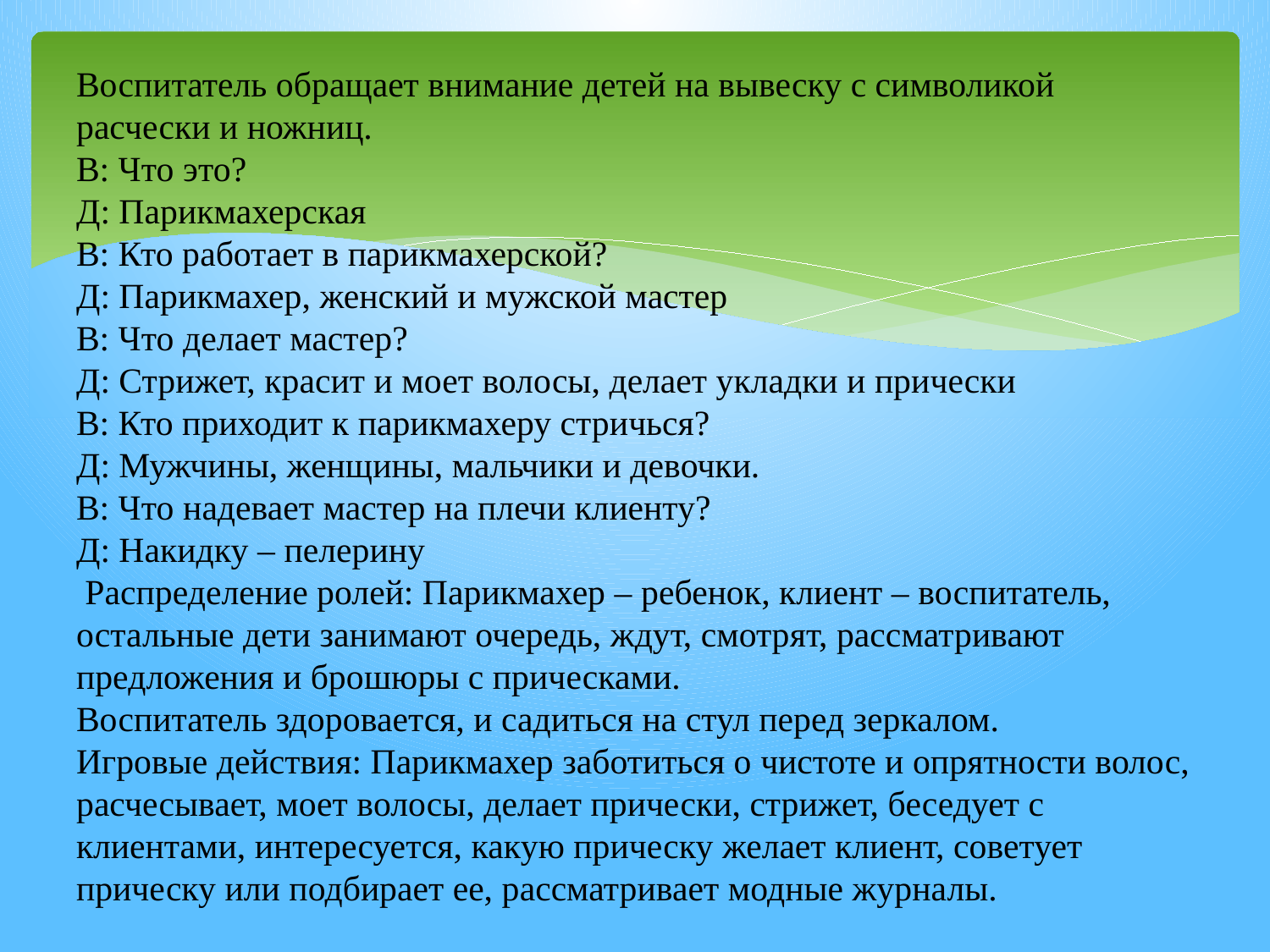

# Воспитатель обращает внимание детей на вывеску с символикой расчески и ножниц. В: Что это? Д: Парикмахерская В: Кто работает в парикмахерской? Д: Парикмахер, женский и мужской мастер В: Что делает мастер? Д: Стрижет, красит и моет волосы, делает укладки и прически В: Кто приходит к парикмахеру стричься? Д: Мужчины, женщины, мальчики и девочки. В: Что надевает мастер на плечи клиенту? Д: Накидку – пелерину  Распределение ролей: Парикмахер – ребенок, клиент – воспитатель, остальные дети занимают очередь, ждут, смотрят, рассматривают предложения и брошюры с прическами. Воспитатель здоровается, и садиться на стул перед зеркалом. Игровые действия: Парикмахер заботиться о чистоте и опрятности волос, расчесывает, моет волосы, делает прически, стрижет, беседует с клиентами, интересуется, какую прическу желает клиент, советует прическу или подбирает ее, рассматривает модные журналы.